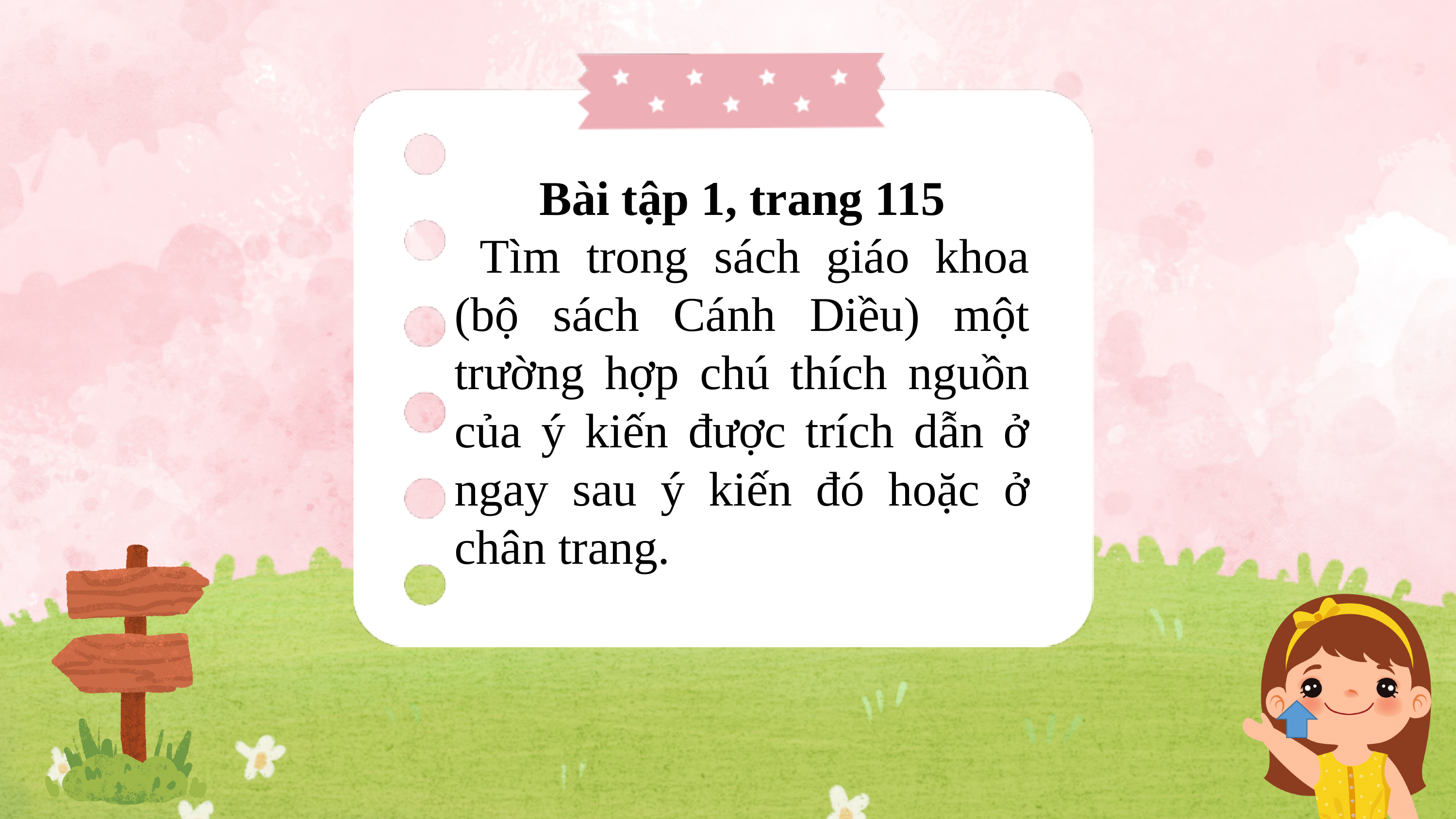

Bài tập 1, trang 115
 Tìm trong sách giáo khoa (bộ sách Cánh Diều) một trường hợp chú thích nguồn của ý kiến được trích dẫn ở ngay sau ý kiến đó hoặc ở chân trang.